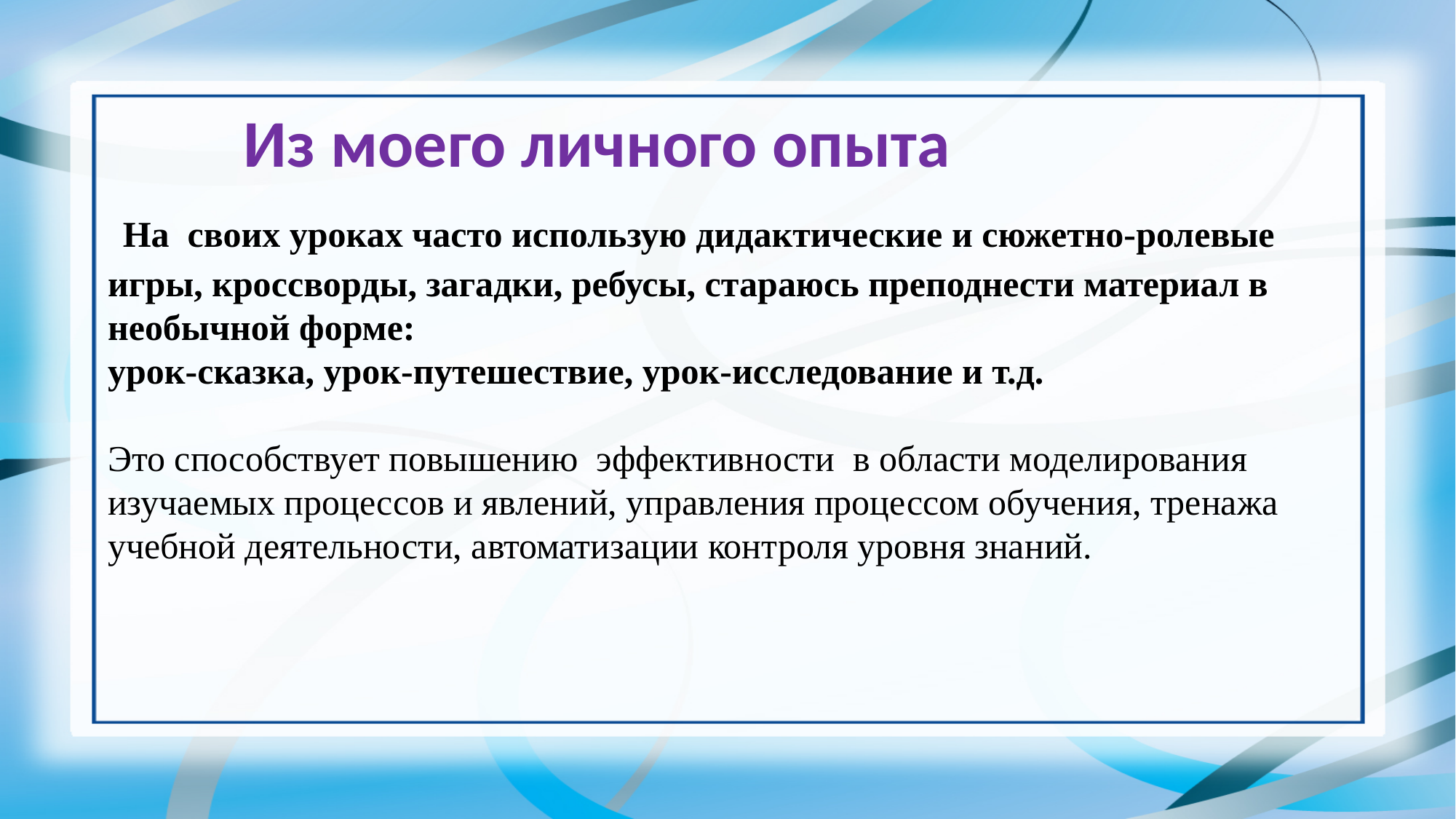

Из моего личного опыта
 На  своих уроках часто использую дидактические и сюжетно-ролевые игры, кроссворды, загадки, ребусы, стараюсь преподнести материал в необычной форме:
урок-сказка, урок-путешествие, урок-исследование и т.д.

Это способствует повышению  эффективности  в области моделирования изучаемых процессов и явлений, управления процессом обучения, тренажа учебной деятельности, автоматизации контроля уровня знаний.